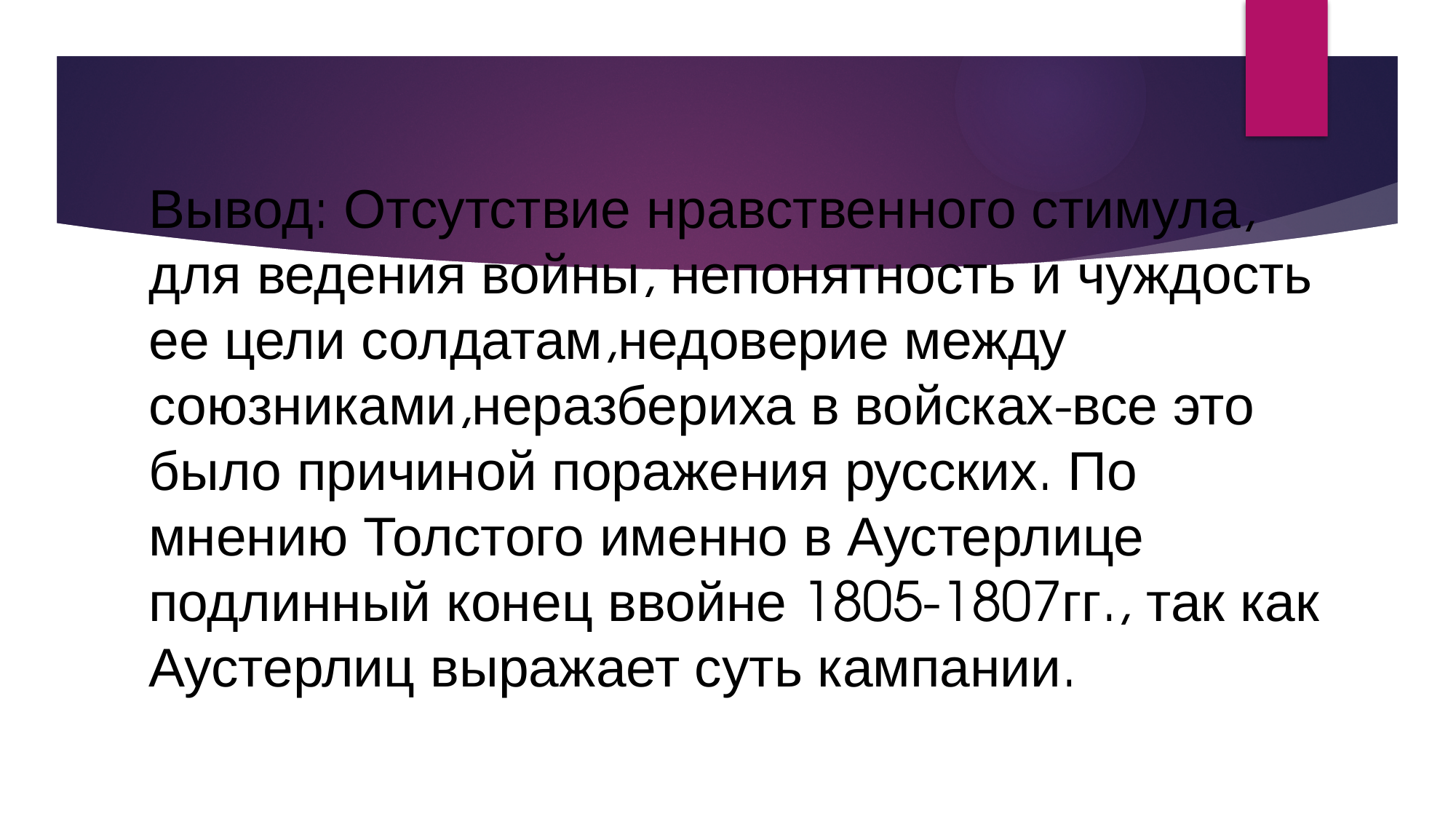

# Вывод: Отсутствие нравственного стимула, для ведения войны, непонятность и чуждость ее цели солдатам,недоверие между союзниками,неразбериха в войсках-все это было причиной поражения русских. По мнению Толстого именно в Аустерлице подлинный конец ввойне 1805-1807гг., так как Аустерлиц выражает суть кампании.